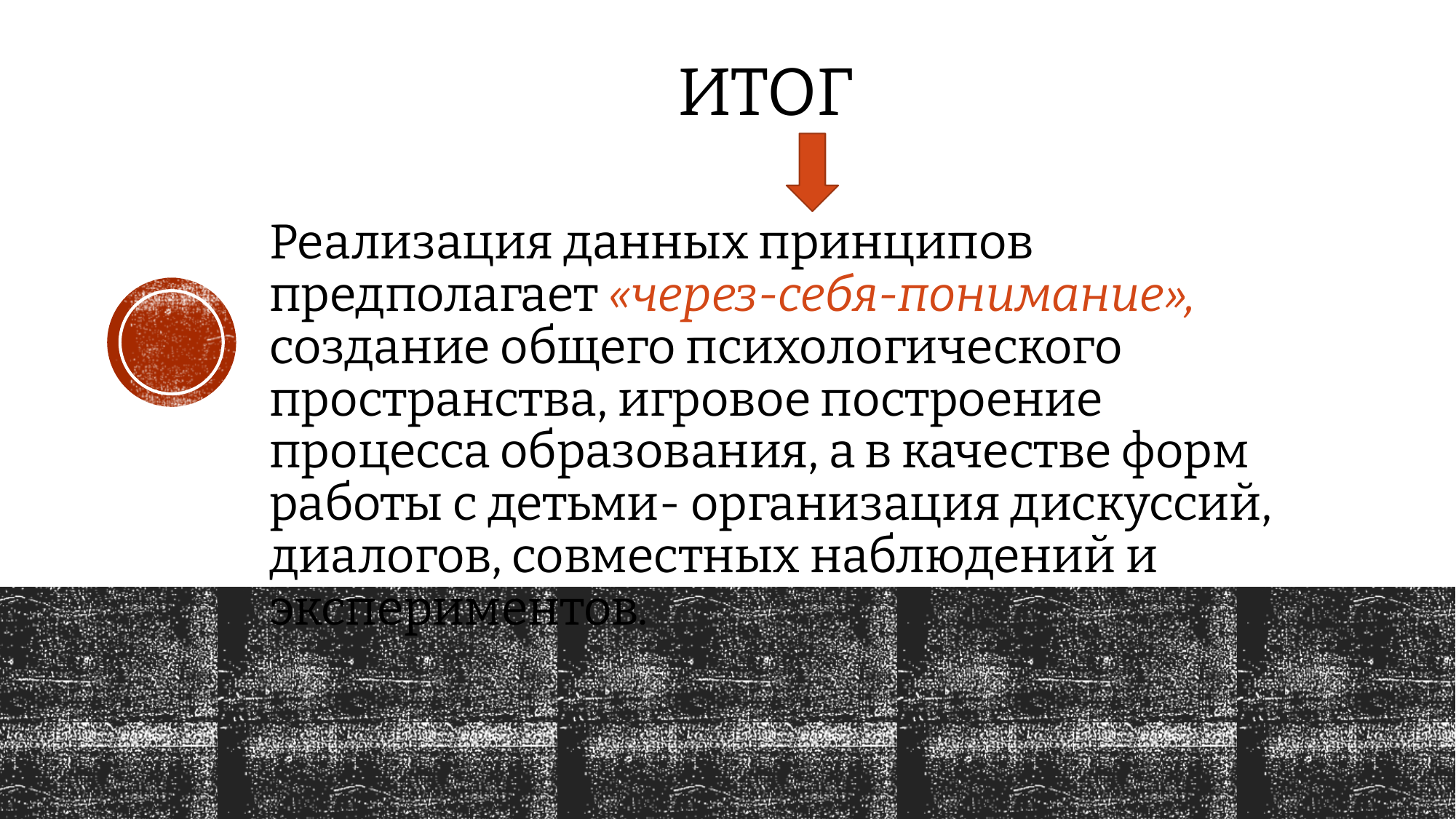

# ИТОГ

Реализация данных принципов предполагает «через-себя-понимание», создание общего психологического пространства, игровое построение процесса образования, а в качестве форм работы с детьми- организация дискуссий, диалогов, совместных наблюдений и экспериментов.